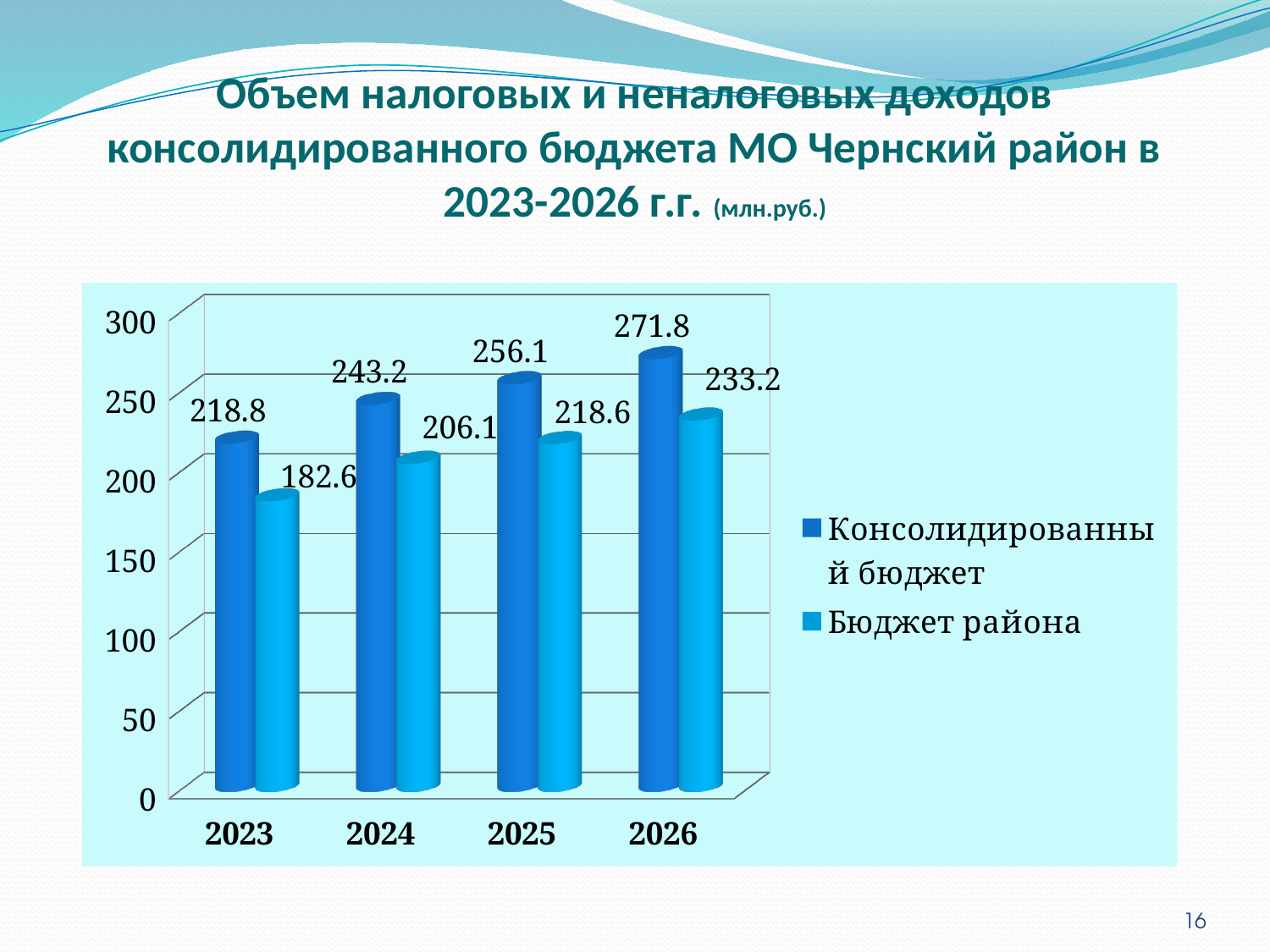

# Объем налоговых и неналоговых доходов консолидированного бюджета МО Чернский район в 2023-2026 г.г. (млн.руб.)

[unsupported chart]

16